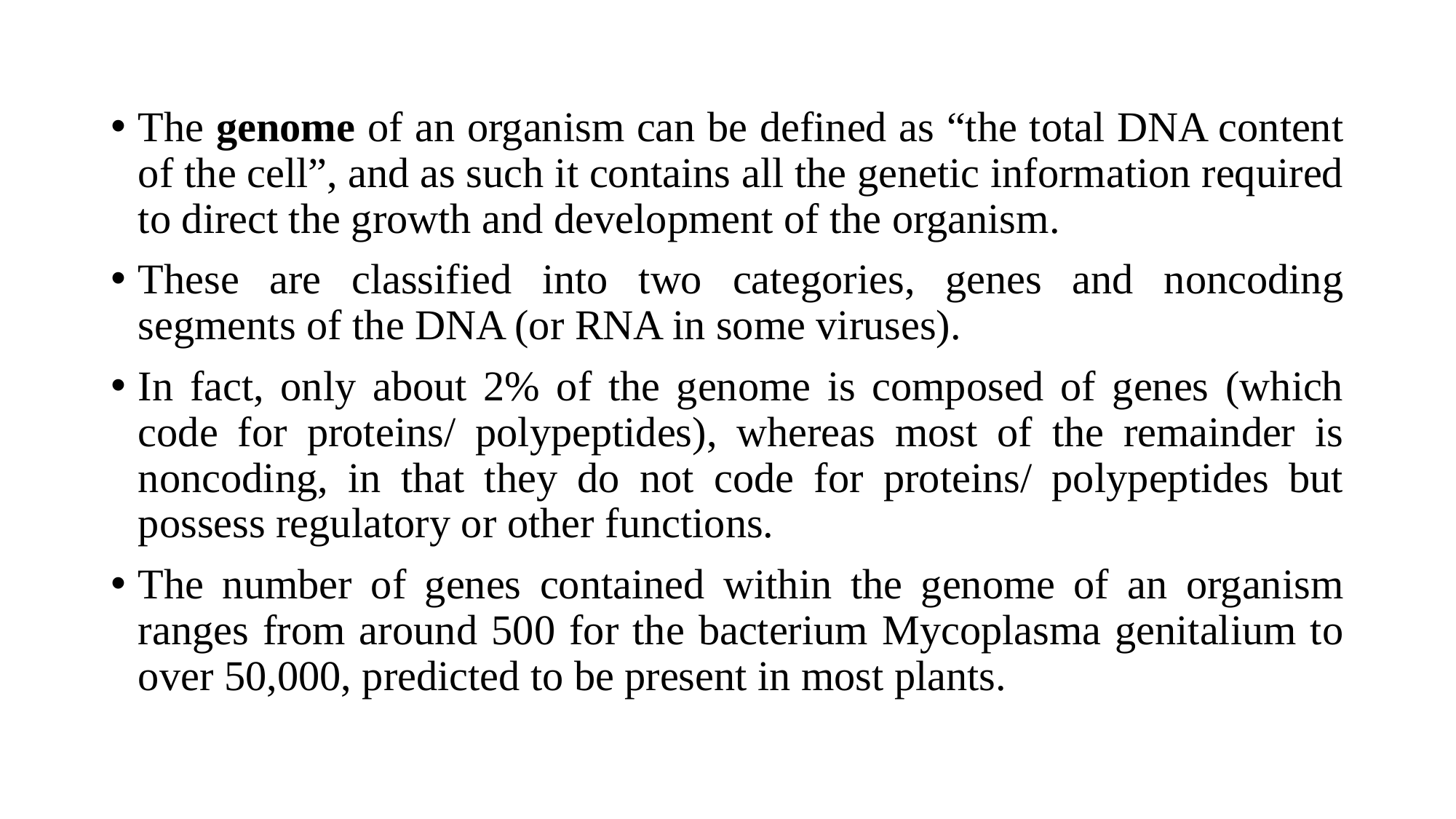

The genome of an organism can be defined as “the total DNA content of the cell”, and as such it contains all the genetic information required to direct the growth and development of the organism.
These are classified into two categories, genes and noncoding segments of the DNA (or RNA in some viruses).
In fact, only about 2% of the genome is composed of genes (which code for proteins/ polypeptides), whereas most of the remainder is noncoding, in that they do not code for proteins/ polypeptides but possess regulatory or other functions.
The number of genes contained within the genome of an organism ranges from around 500 for the bacterium Mycoplasma genitalium to over 50,000, predicted to be present in most plants.